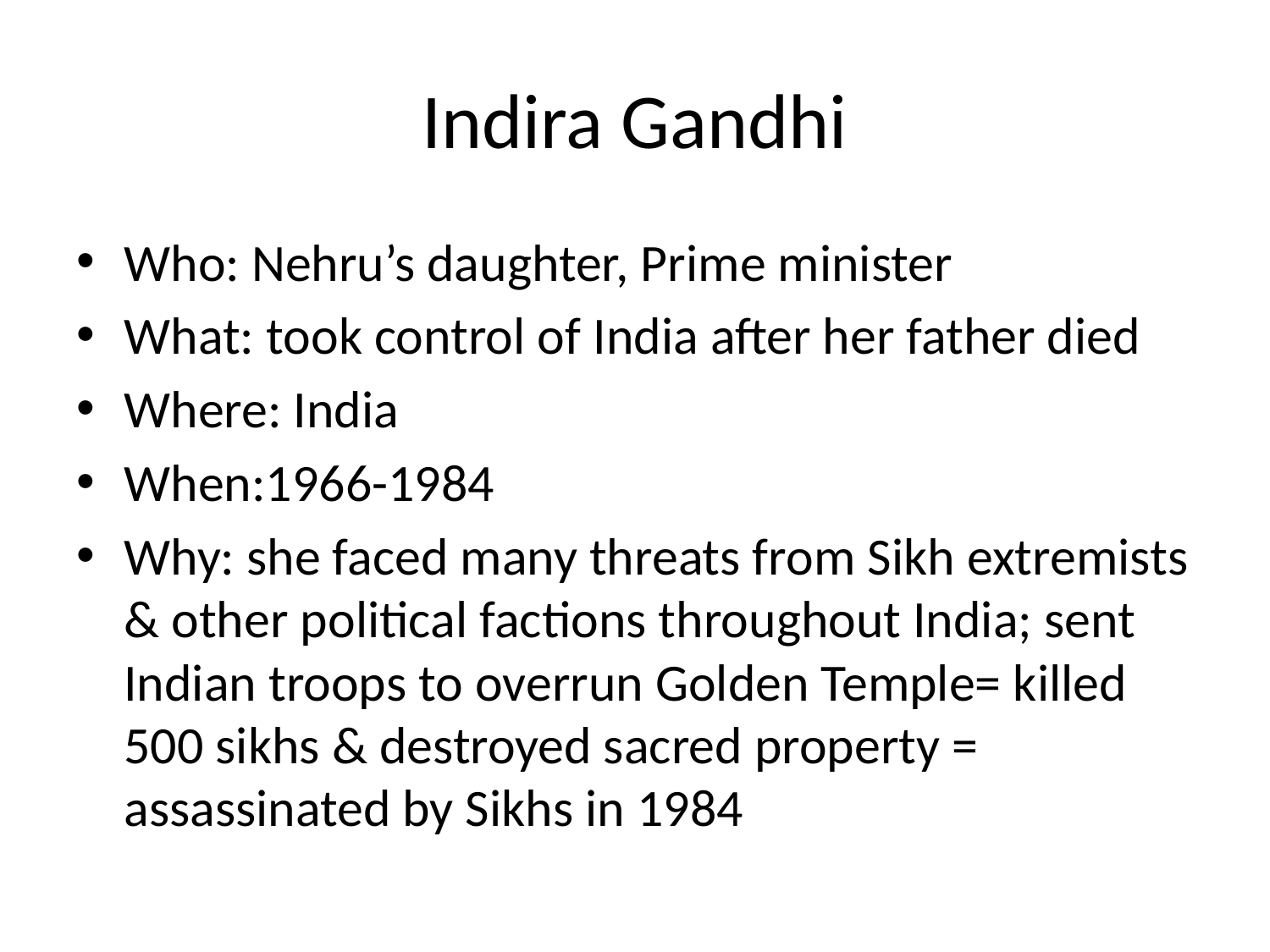

# Indira Gandhi
Who: Nehru’s daughter, Prime minister
What: took control of India after her father died
Where: India
When:1966-1984
Why: she faced many threats from Sikh extremists & other political factions throughout India; sent Indian troops to overrun Golden Temple= killed 500 sikhs & destroyed sacred property = assassinated by Sikhs in 1984